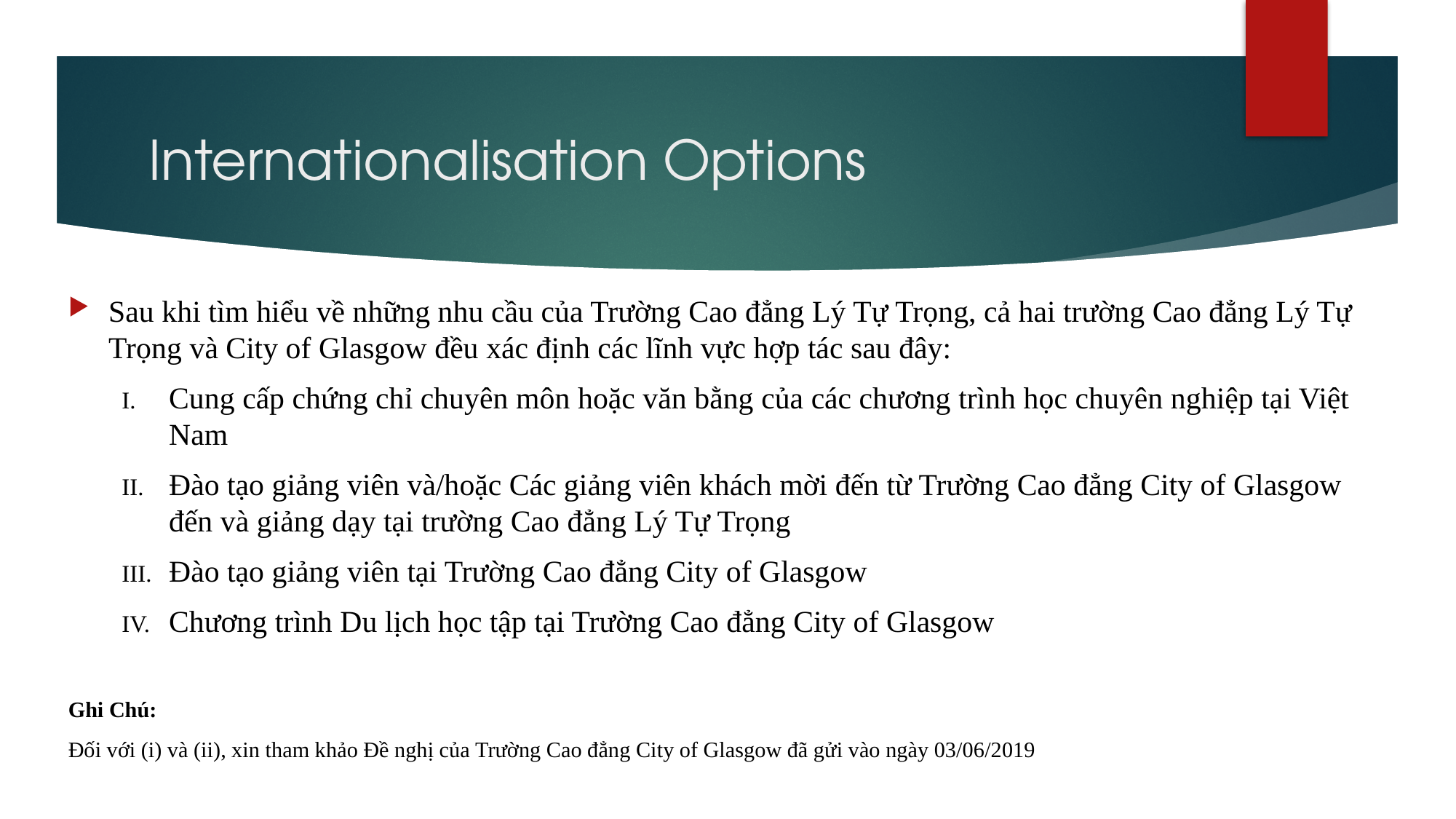

# Internationalisation Options
Sau khi tìm hiểu về những nhu cầu của Trường Cao đẳng Lý Tự Trọng, cả hai trường Cao đẳng Lý Tự Trọng và City of Glasgow đều xác định các lĩnh vực hợp tác sau đây:
Cung cấp chứng chỉ chuyên môn hoặc văn bằng của các chương trình học chuyên nghiệp tại Việt Nam
Đào tạo giảng viên và/hoặc Các giảng viên khách mời đến từ Trường Cao đẳng City of Glasgow đến và giảng dạy tại trường Cao đẳng Lý Tự Trọng
Đào tạo giảng viên tại Trường Cao đẳng City of Glasgow
Chương trình Du lịch học tập tại Trường Cao đẳng City of Glasgow

Ghi Chú:
Đối với (i) và (ii), xin tham khảo Đề nghị của Trường Cao đẳng City of Glasgow đã gửi vào ngày 03/06/2019